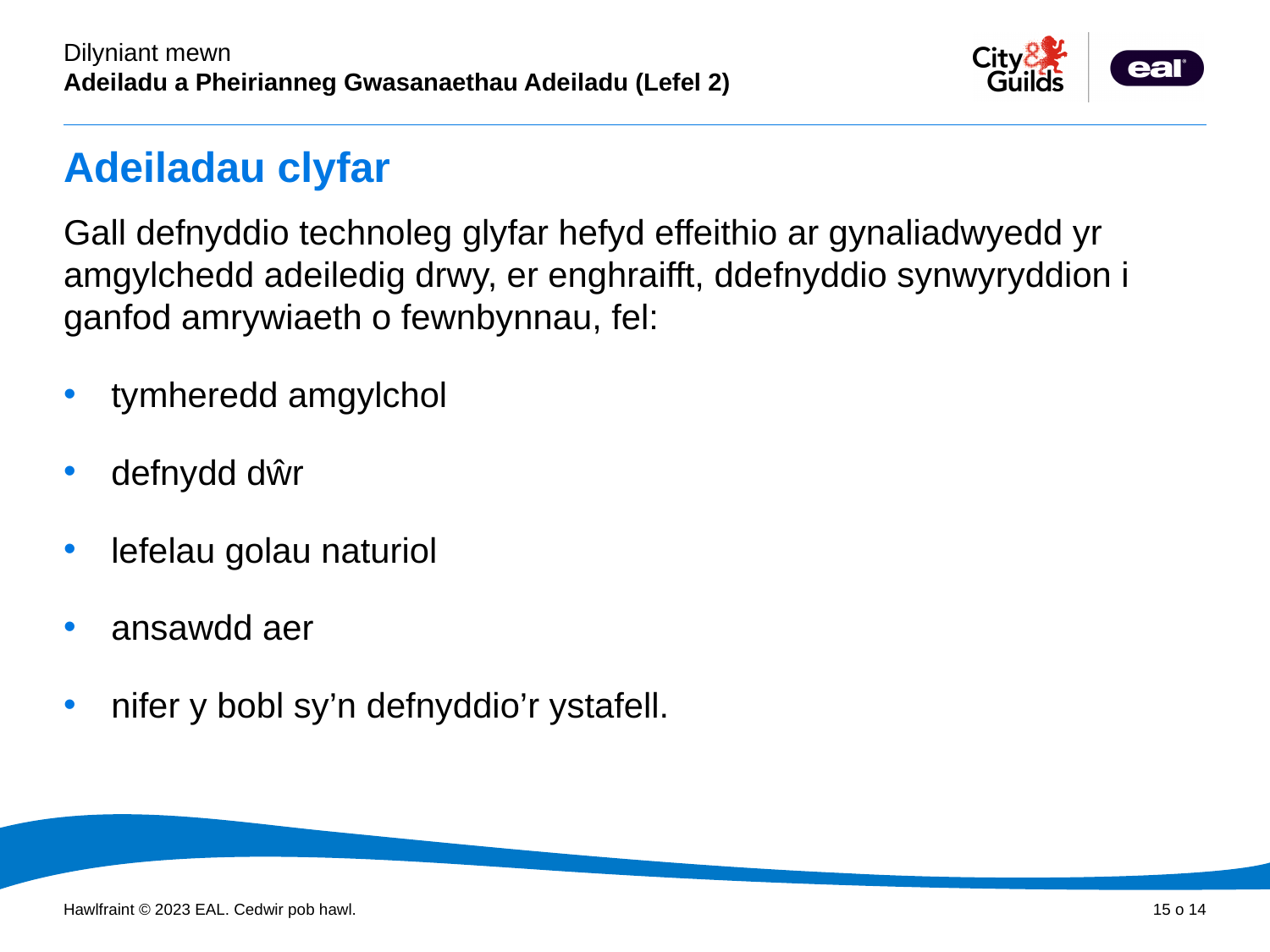

# Adeiladau clyfar
Gall defnyddio technoleg glyfar hefyd effeithio ar gynaliadwyedd yr amgylchedd adeiledig drwy, er enghraifft, ddefnyddio synwyryddion i ganfod amrywiaeth o fewnbynnau, fel:
tymheredd amgylchol
defnydd dŵr
lefelau golau naturiol
ansawdd aer
nifer y bobl sy’n defnyddio’r ystafell.